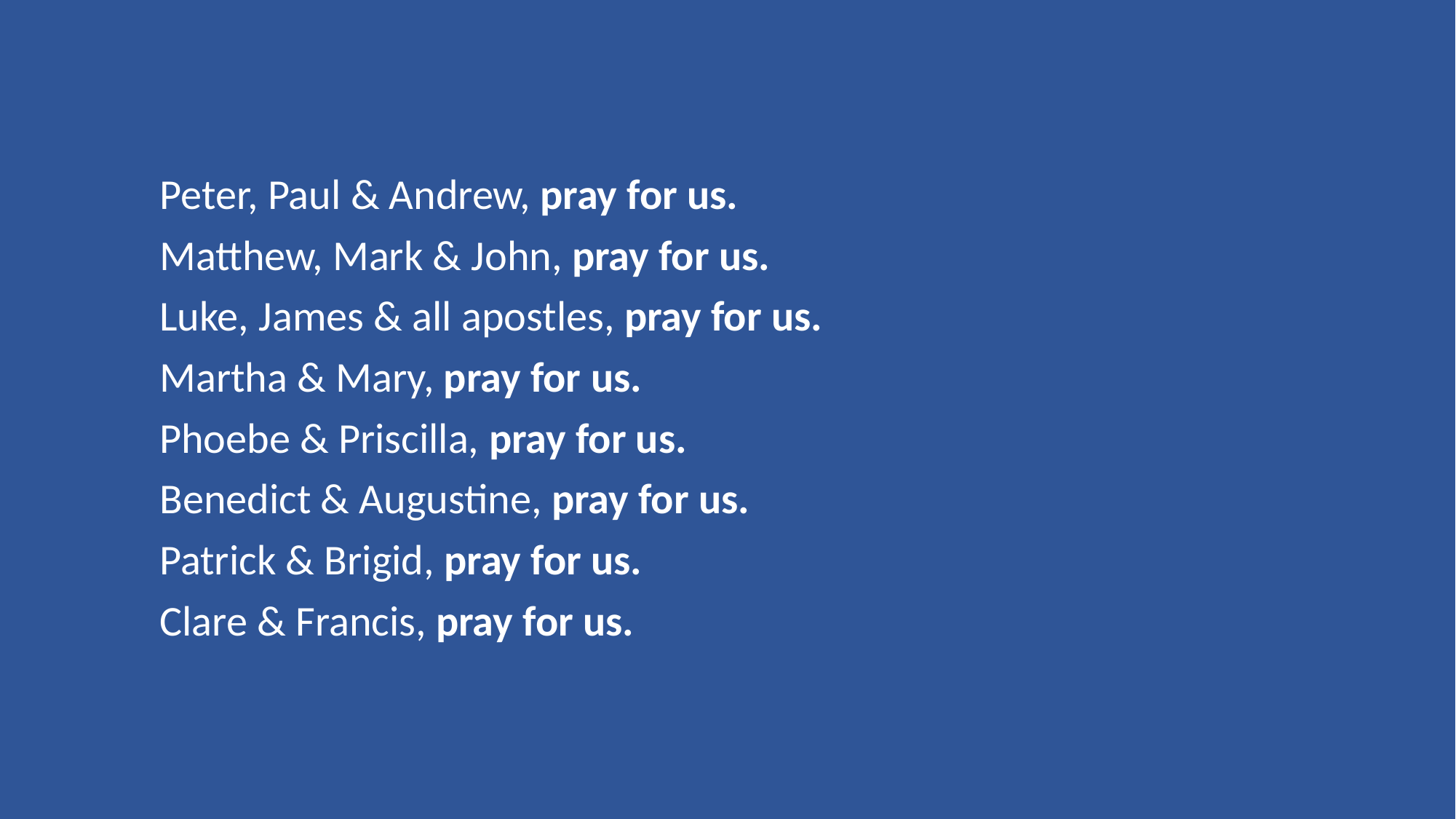

Peter, Paul & Andrew, pray for us.
Matthew, Mark & John, pray for us.
Luke, James & all apostles, pray for us.
Martha & Mary, pray for us.
Phoebe & Priscilla, pray for us.
Benedict & Augustine, pray for us.
Patrick & Brigid, pray for us.
Clare & Francis, pray for us.